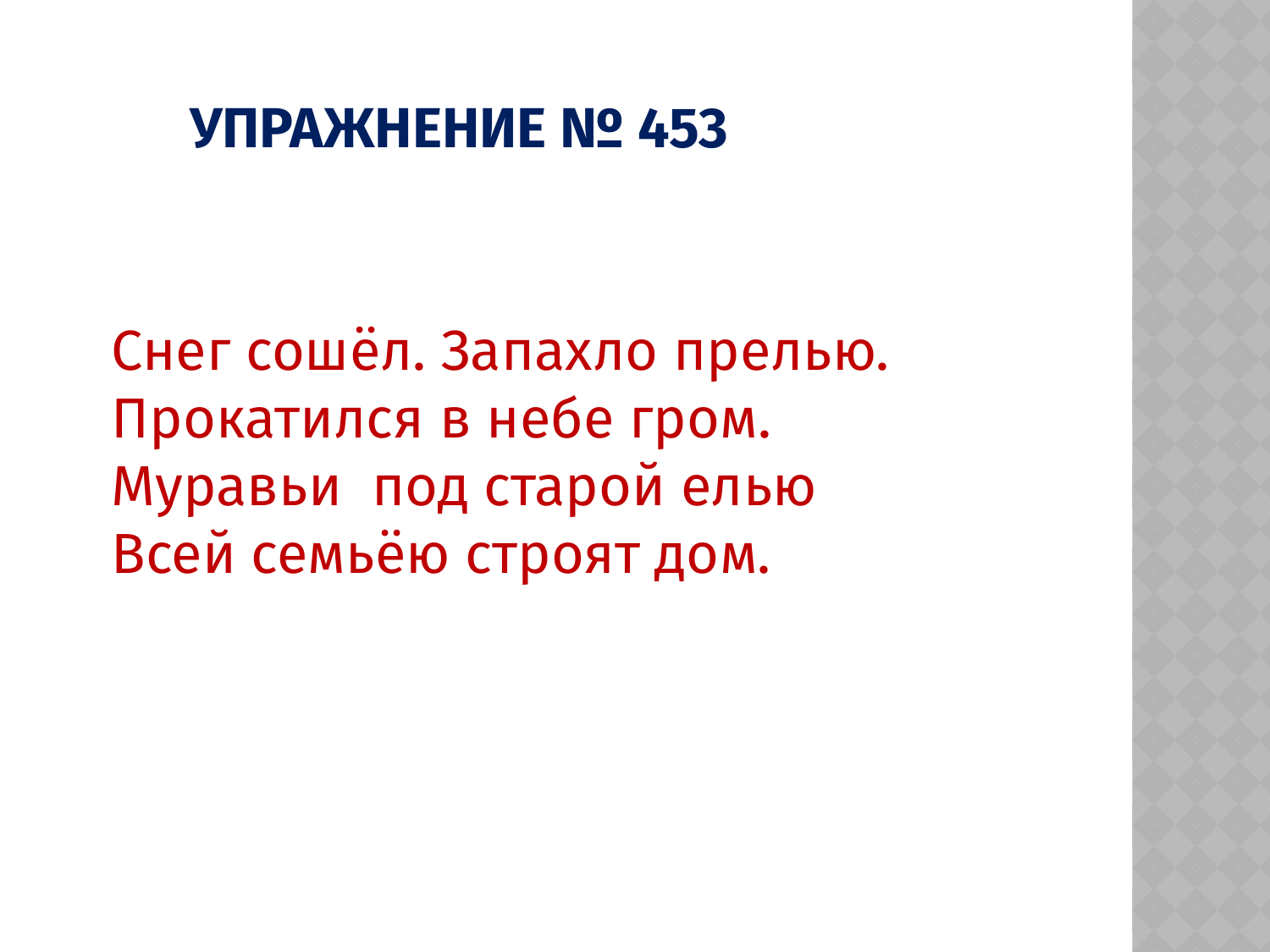

# Упражнение № 453
Снег сошёл. Запахло прелью.
Прокатился в небе гром.
Муравьи  под старой елью
Всей семьёю строят дом.